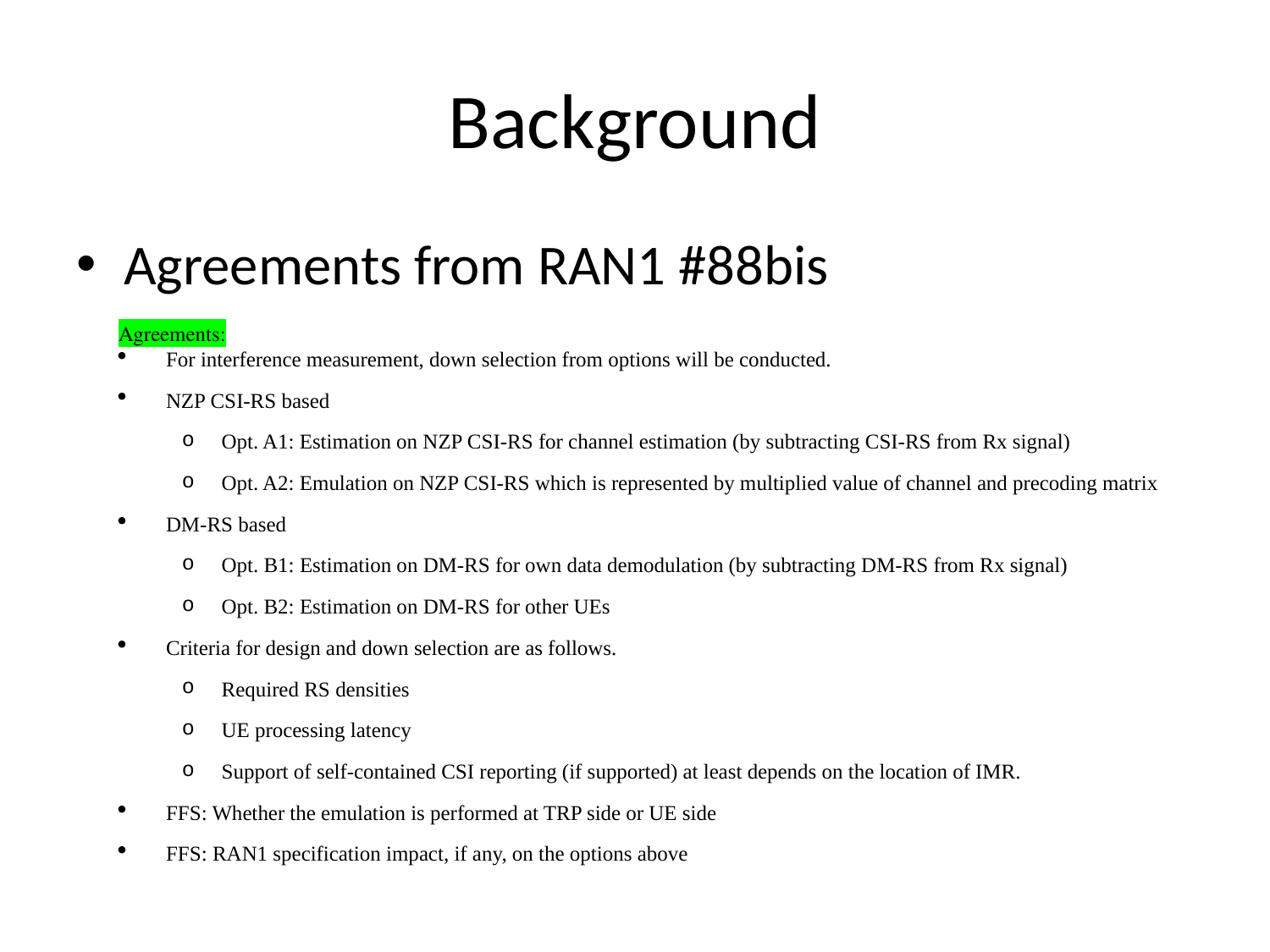

# Background
Agreements from RAN1 #88bis

Agreements:
For interference measurement, down selection from options will be conducted.
NZP CSI-RS based
Opt. A1: Estimation on NZP CSI-RS for channel estimation (by subtracting CSI-RS from Rx signal)
Opt. A2: Emulation on NZP CSI-RS which is represented by multiplied value of channel and precoding matrix
DM-RS based
Opt. B1: Estimation on DM-RS for own data demodulation (by subtracting DM-RS from Rx signal)
Opt. B2: Estimation on DM-RS for other UEs
Criteria for design and down selection are as follows.
Required RS densities
UE processing latency
Support of self-contained CSI reporting (if supported) at least depends on the location of IMR.
FFS: Whether the emulation is performed at TRP side or UE side
FFS: RAN1 specification impact, if any, on the options above